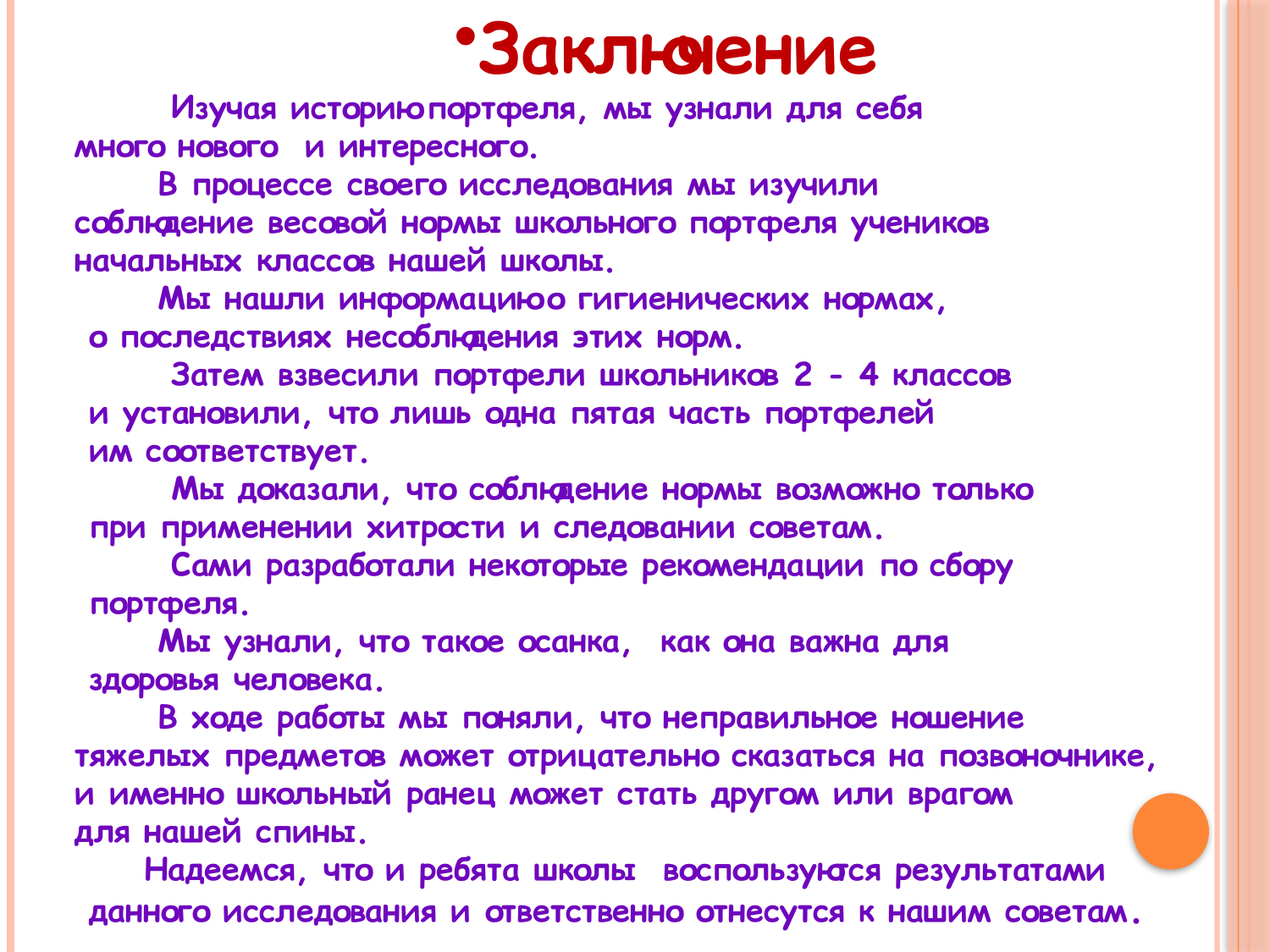

Заключение
       Изучая историю портфеля, мы узнали для себя
много нового  и интересного.
      В процессе своего исследования мы изучили
соблюдение весовой нормы школьного портфеля учеников
начальных классов нашей школы.
      Мы нашли информацию о гигиенических нормах,
 о последствиях несоблюдения этих норм.
       Затем взвесили портфели школьников 2 - 4 классов
 и установили, что лишь одна пятая часть портфелей
 им соответствует.
       Мы доказали, что соблюдение нормы возможно только
 при применении хитрости и следовании советам.
       Сами разработали некоторые рекомендации по сбору
 портфеля.
      Мы узнали, что такое осанка,  как она важна для
 здоровья человека.
      В ходе работы мы поняли, что неправильное ношение
тяжелых предметов может отрицательно сказаться на позвоночнике,
и именно школьный ранец может стать другом или врагом
для нашей спины.
     Надеемся, что и ребята школы  воспользуются результатами
 данного исследования и ответственно отнесутся к нашим советам.